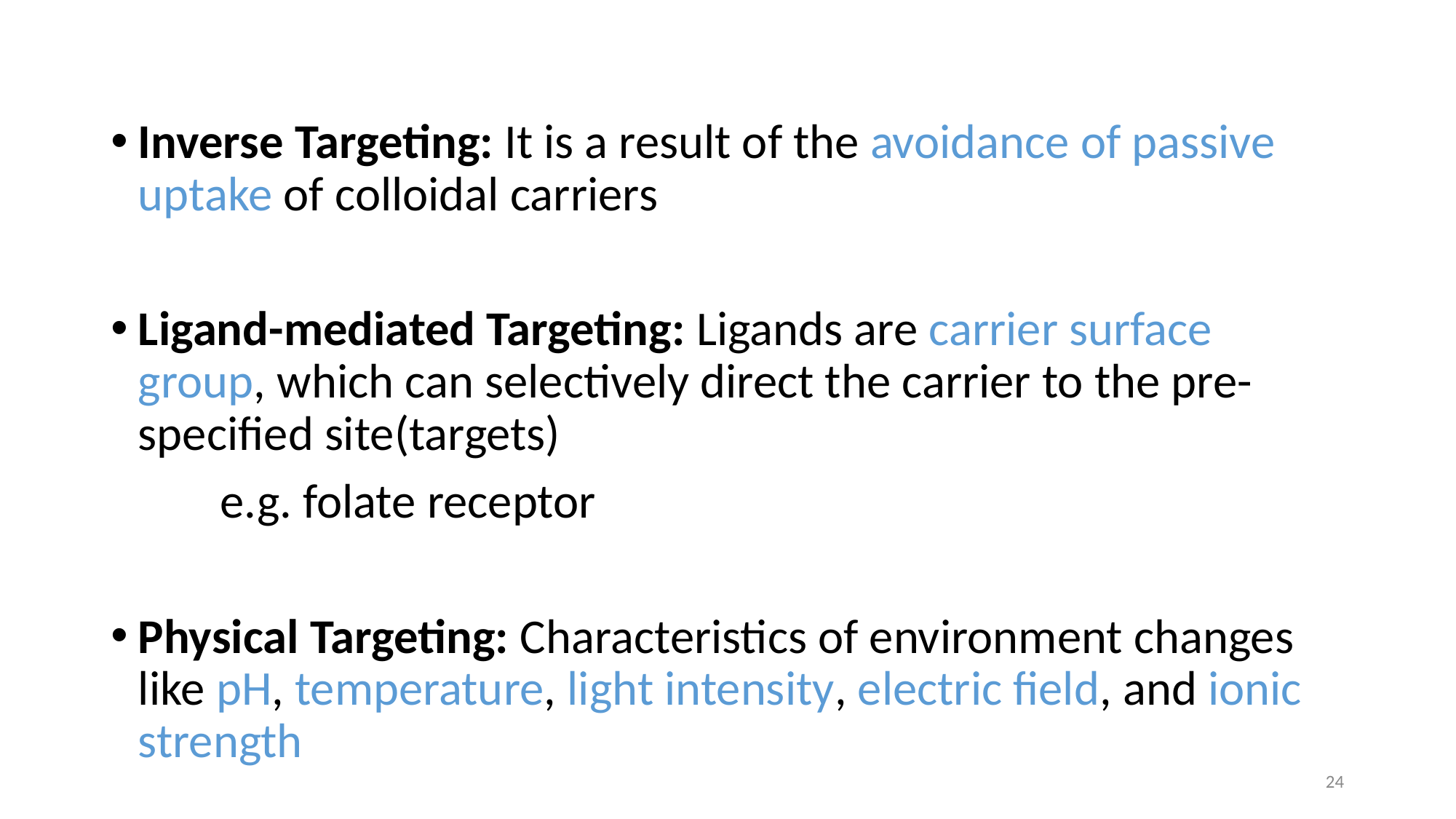

Inverse Targeting: It is a result of the avoidance of passive uptake of colloidal carriers

Ligand-mediated Targeting: Ligands are carrier surface group, which can selectively direct the carrier to the pre-specified site(targets)
	e.g. folate receptor

Physical Targeting: Characteristics of environment changes like pH, temperature, light intensity, electric field, and ionic strength
24